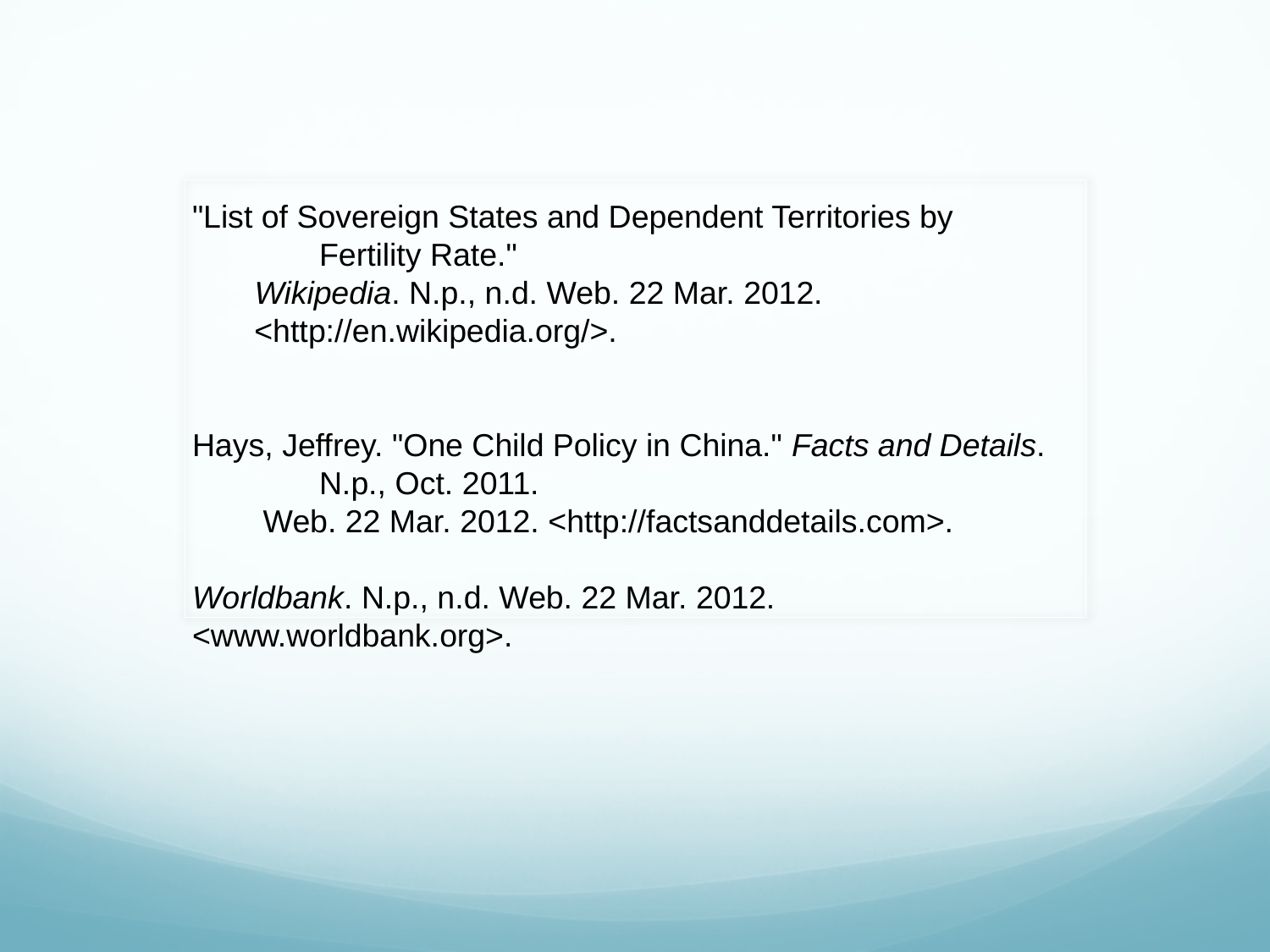

"List of Sovereign States and Dependent Territories by    	Fertility Rate."
       Wikipedia. N.p., n.d. Web. 22 Mar. 2012.
       <http://en.wikipedia.org/>.

Hays, Jeffrey. "One Child Policy in China." Facts and Details.   	N.p., Oct. 2011.
        Web. 22 Mar. 2012. <http://factsanddetails.com>.

Worldbank. N.p., n.d. Web. 22 Mar. 2012. 	<www.worldbank.org>.